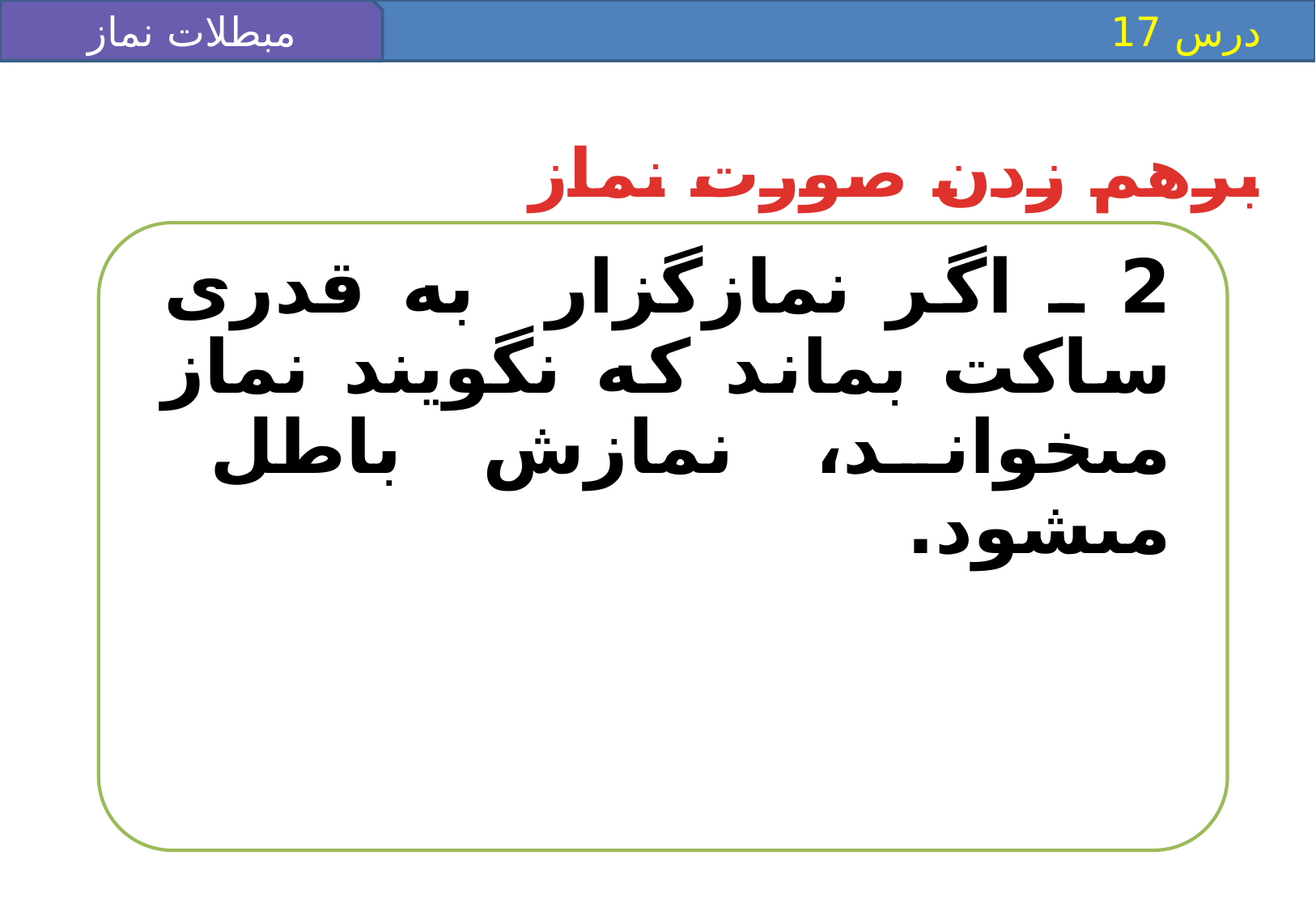

مبطلات نماز
 درس 17
برهم زدن صورت نماز

2 ـ اگر نمازگزار  به قدرى ساكت بماند كه نگويند نماز مى‏خواند، نمازش باطل مى‏شود.